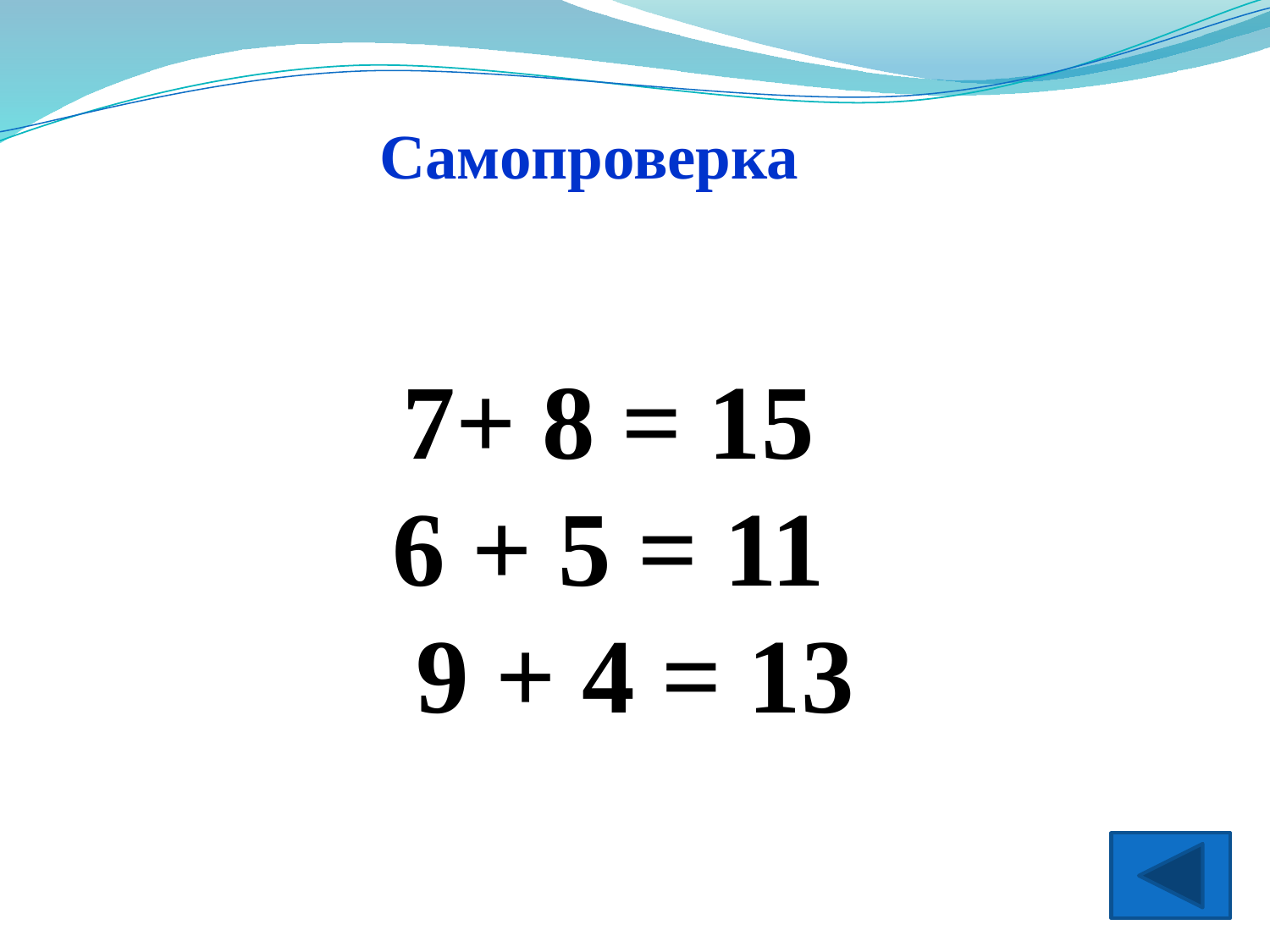

Самопроверка
7+ 8 = 15
6 + 5 = 11
9 + 4 = 13